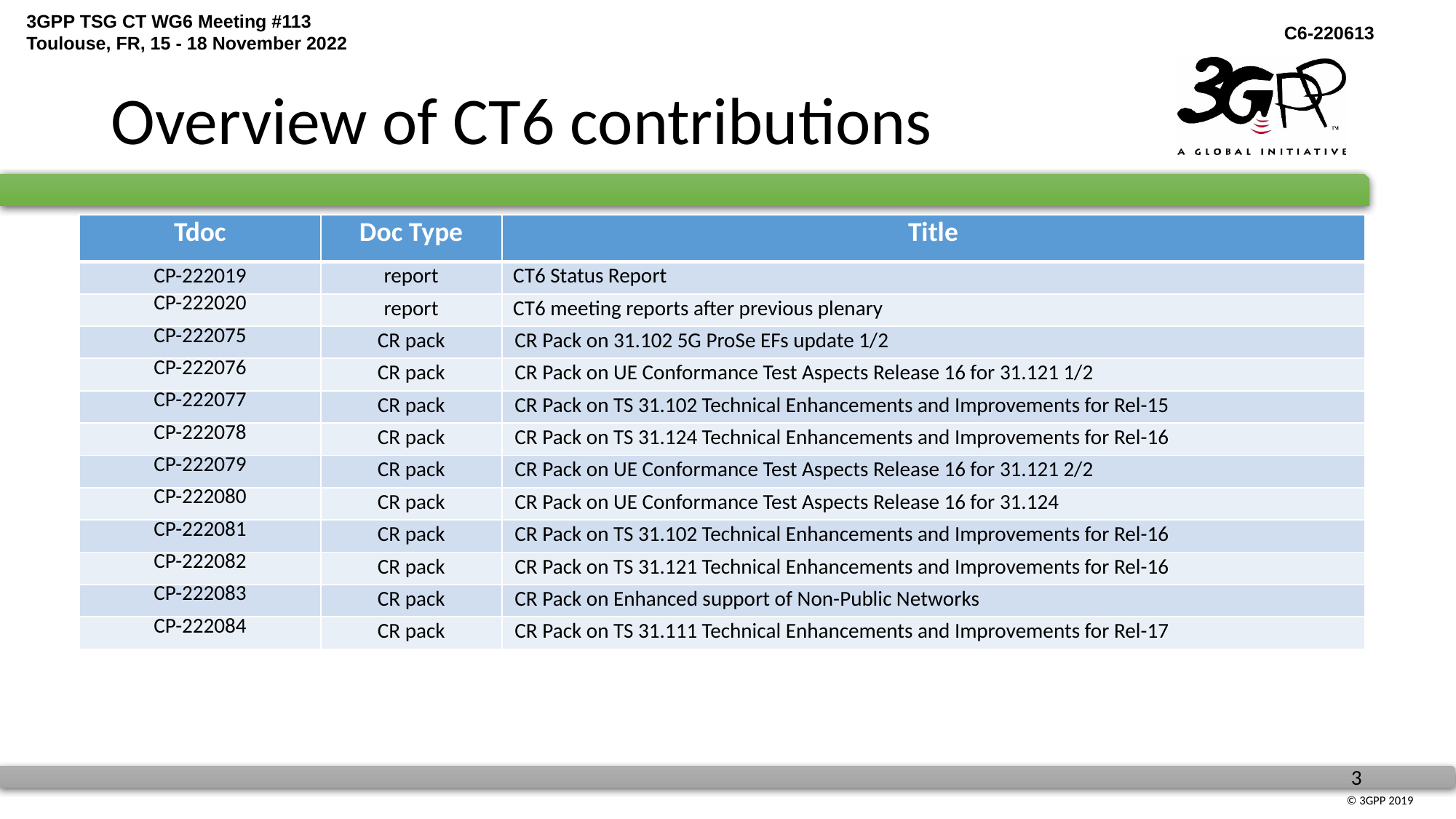

# Overview of CT6 contributions
| Tdoc | Doc Type | Title |
| --- | --- | --- |
| CP-222019 | report | CT6 Status Report |
| CP-222020 | report | CT6 meeting reports after previous plenary |
| CP-222075 | CR pack | CR Pack on 31.102 5G ProSe EFs update 1/2 |
| CP-222076 | CR pack | CR Pack on UE Conformance Test Aspects Release 16 for 31.121 1/2 |
| CP-222077 | CR pack | CR Pack on TS 31.102 Technical Enhancements and Improvements for Rel-15 |
| CP-222078 | CR pack | CR Pack on TS 31.124 Technical Enhancements and Improvements for Rel-16 |
| CP-222079 | CR pack | CR Pack on UE Conformance Test Aspects Release 16 for 31.121 2/2 |
| CP-222080 | CR pack | CR Pack on UE Conformance Test Aspects Release 16 for 31.124 |
| CP-222081 | CR pack | CR Pack on TS 31.102 Technical Enhancements and Improvements for Rel-16 |
| CP-222082 | CR pack | CR Pack on TS 31.121 Technical Enhancements and Improvements for Rel-16 |
| CP-222083 | CR pack | CR Pack on Enhanced support of Non-Public Networks |
| CP-222084 | CR pack | CR Pack on TS 31.111 Technical Enhancements and Improvements for Rel-17 |